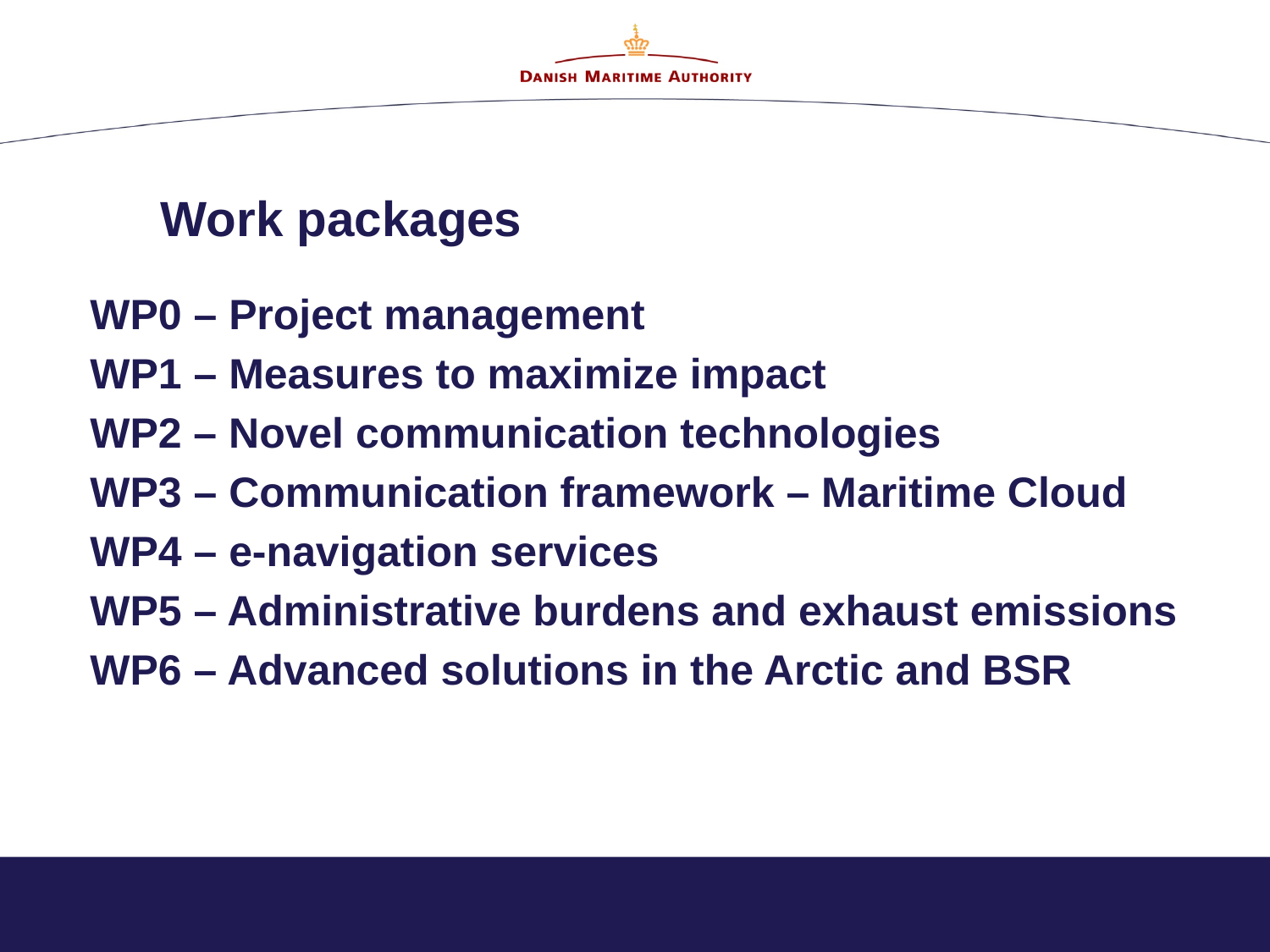

# Work packages
WP0 – Project management
WP1 – Measures to maximize impact
WP2 – Novel communication technologies
WP3 – Communication framework – Maritime Cloud
WP4 – e-navigation services
WP5 – Administrative burdens and exhaust emissions
WP6 – Advanced solutions in the Arctic and BSR